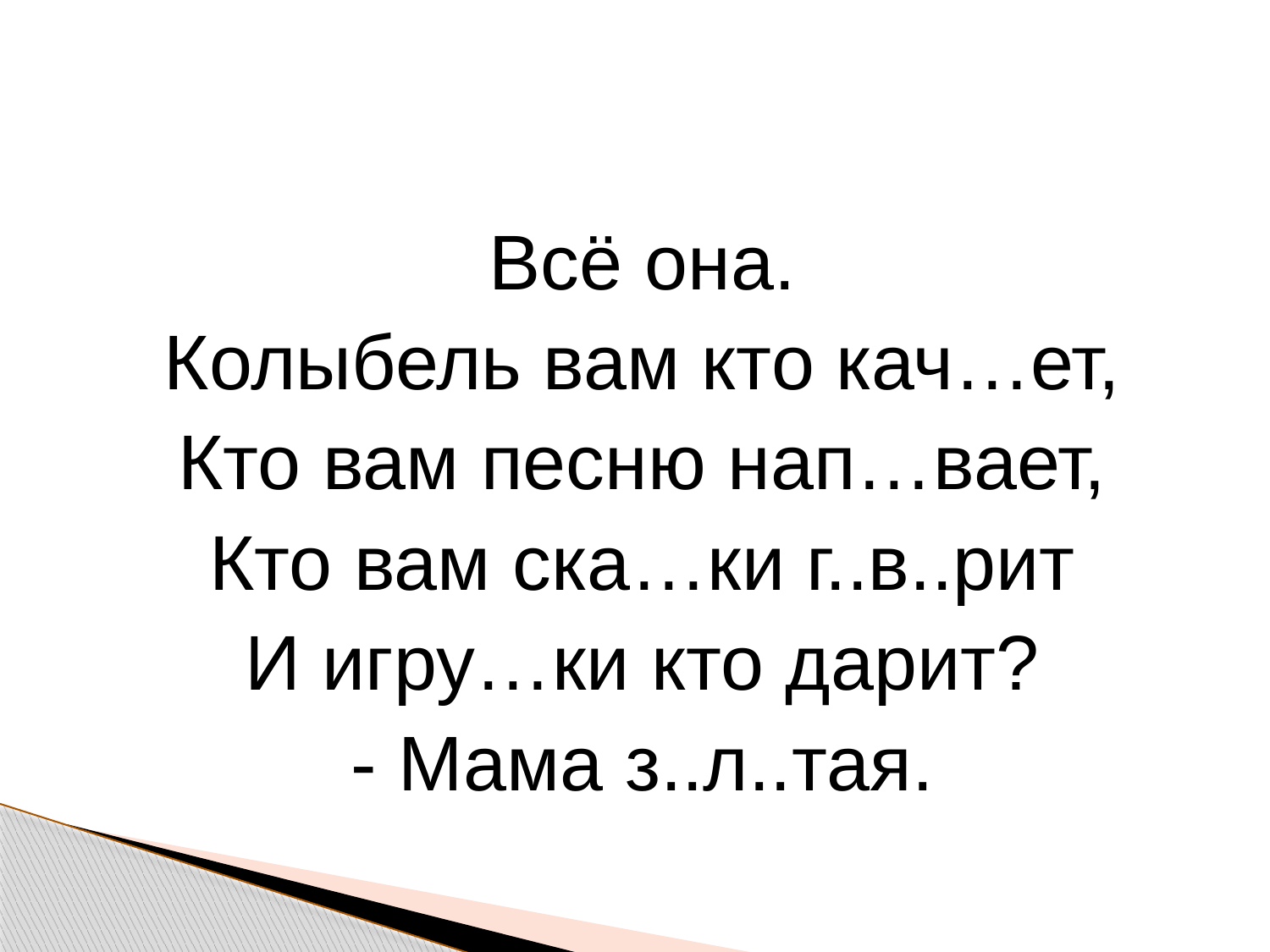

#
Всё она.
Колыбель вам кто кач…ет,
Кто вам песню нап…вает,
Кто вам ска…ки г..в..рит
И игру…ки кто дарит?
- Мама з..л..тая.